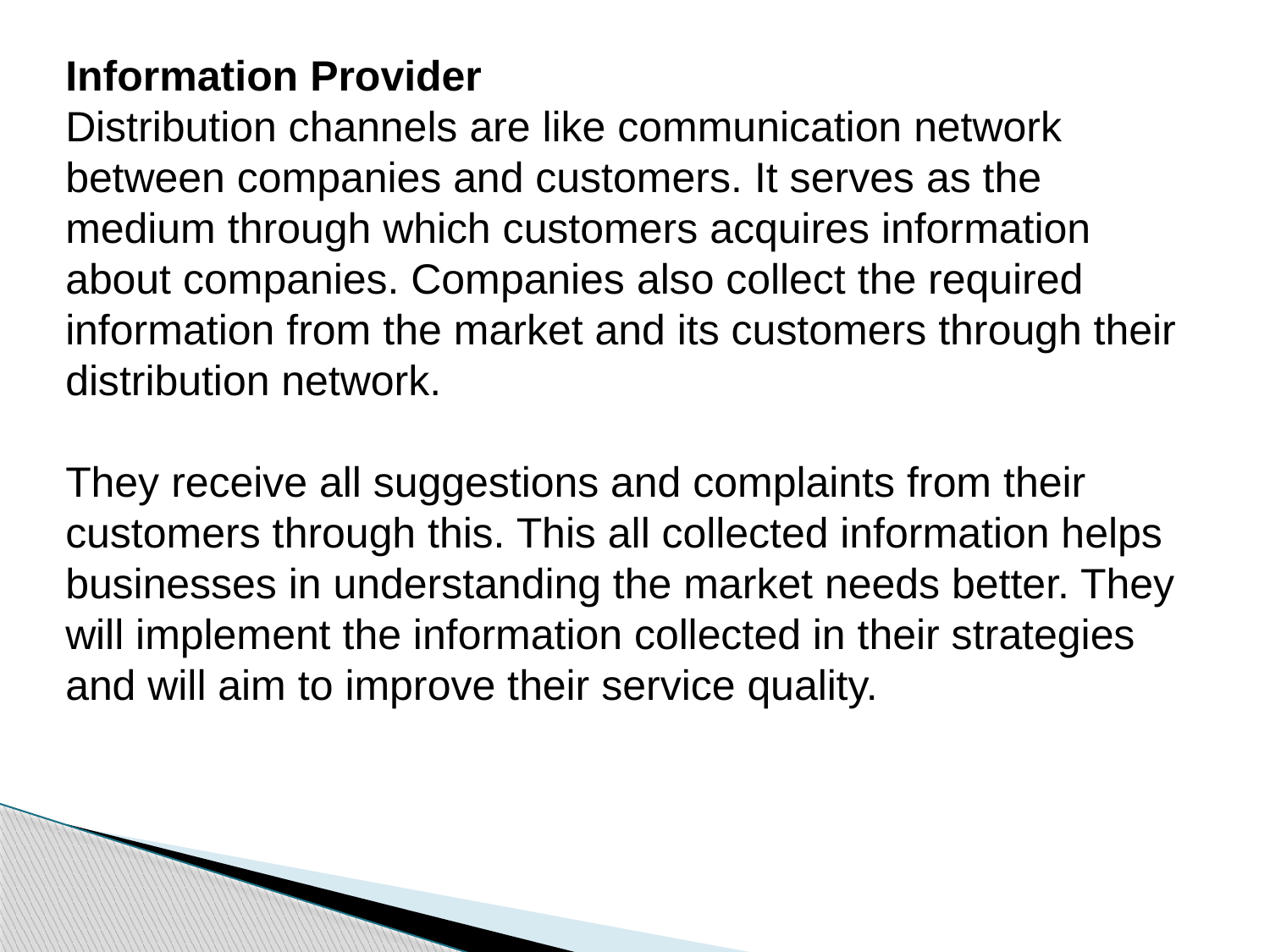

Information Provider
Distribution channels are like communication network between companies and customers. It serves as the medium through which customers acquires information about companies. Companies also collect the required information from the market and its customers through their distribution network.

They receive all suggestions and complaints from their customers through this. This all collected information helps businesses in understanding the market needs better. They will implement the information collected in their strategies and will aim to improve their service quality.